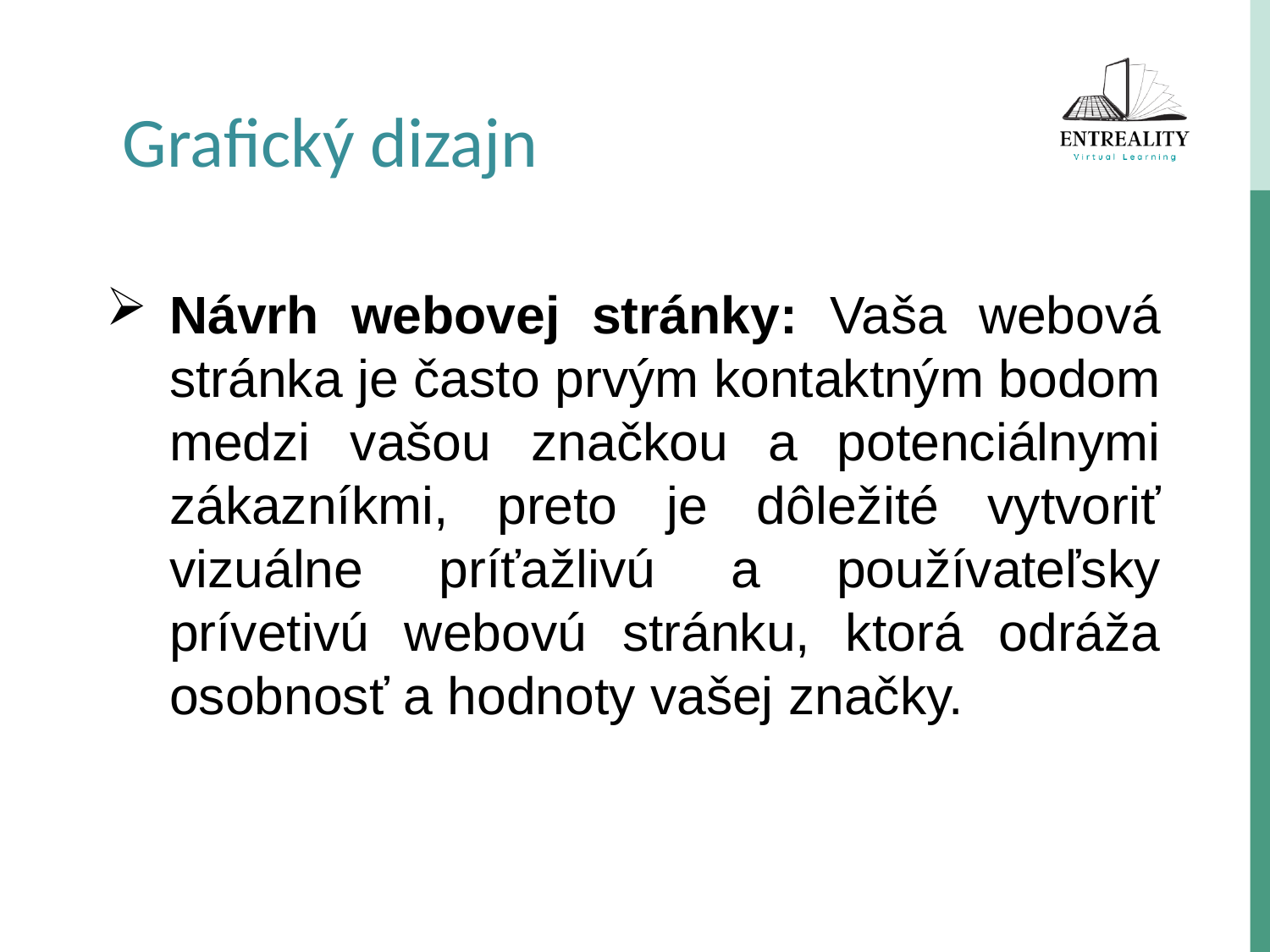

Grafický dizajn
Návrh webovej stránky: Vaša webová stránka je často prvým kontaktným bodom medzi vašou značkou a potenciálnymi zákazníkmi, preto je dôležité vytvoriť vizuálne príťažlivú a používateľsky prívetivú webovú stránku, ktorá odráža osobnosť a hodnoty vašej značky.